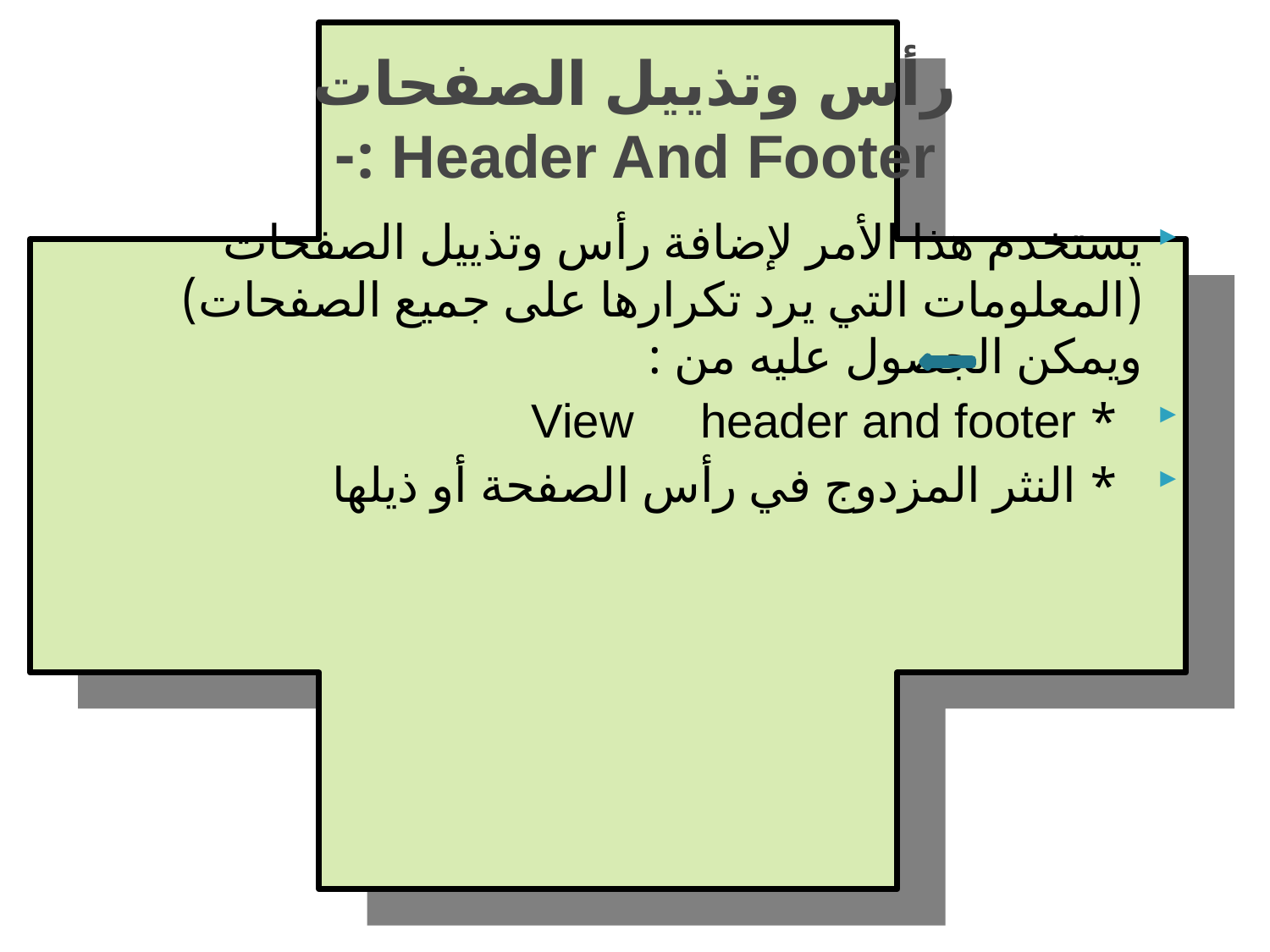

# رأس وتذييل الصفحات Header And Footer :-
يستخدم هذا الأمر لإضافة رأس وتذييل الصفحات (المعلومات التي يرد تكرارها على جميع الصفحات) ويمكن الجصول عليه من :
  * View     header and footer
  * النثر المزدوج في رأس الصفحة أو ذيلها